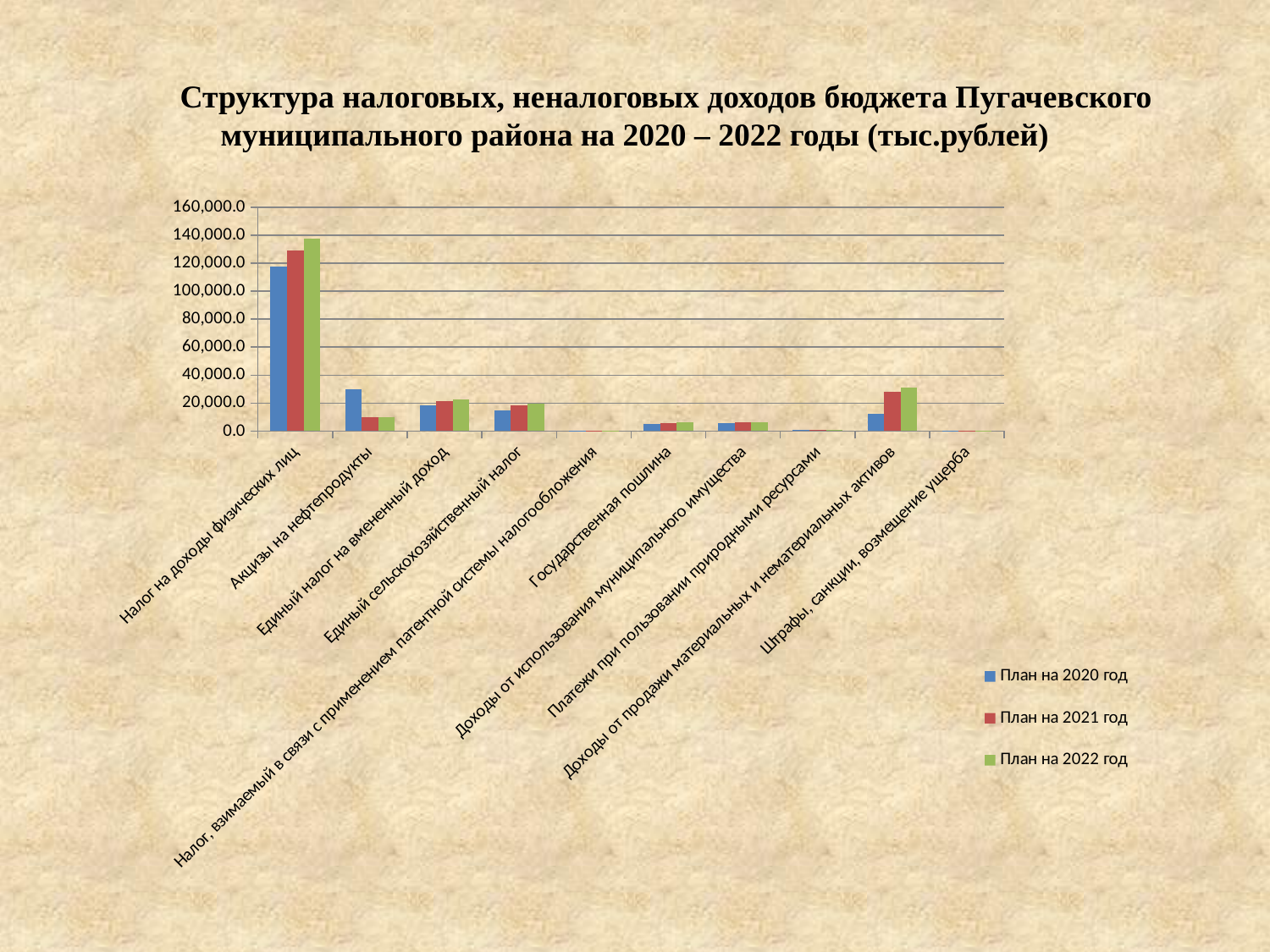

Структура налоговых, неналоговых доходов бюджета Пугачевского муниципального района на 2020 – 2022 годы (тыс.рублей)

### Chart

| Category | План на 2020 год  | План на 2021 год  | План на 2022 год  |
|---|---|---|---|
| Налог на доходы физических лиц | 117500.8 | 129106.9 | 137308.6 |
| Акцизы на нефтепродукты | 30000.0 | 10000.0 | 10000.0 |
| Единый налог на вмененный доход | 18523.0 | 21523.0 | 22600.0 |
| Единый сельскохозяйственный налог | 14625.7 | 18529.4 | 19641.09999999994 |
| Налог, взимаемый в связи с применением патентной системы налогообложения | 297.0 | 300.0 | 310.0 |
| Государственная пошлина | 5159.0 | 5546.0 | 6042.2 |
| Доходы от использования муниципального имущества | 5964.0 | 6079.0 | 6139.0 |
| Платежи при пользовании природными ресурсами | 762.0 | 780.0 | 810.0 |
| Доходы от продажи материальных и нематериальных активов | 12150.0 | 28245.0 | 30885.59999999994 |
| Штрафы, санкции, возмещение ущерба | 150.0 | 200.0 | 200.0 |